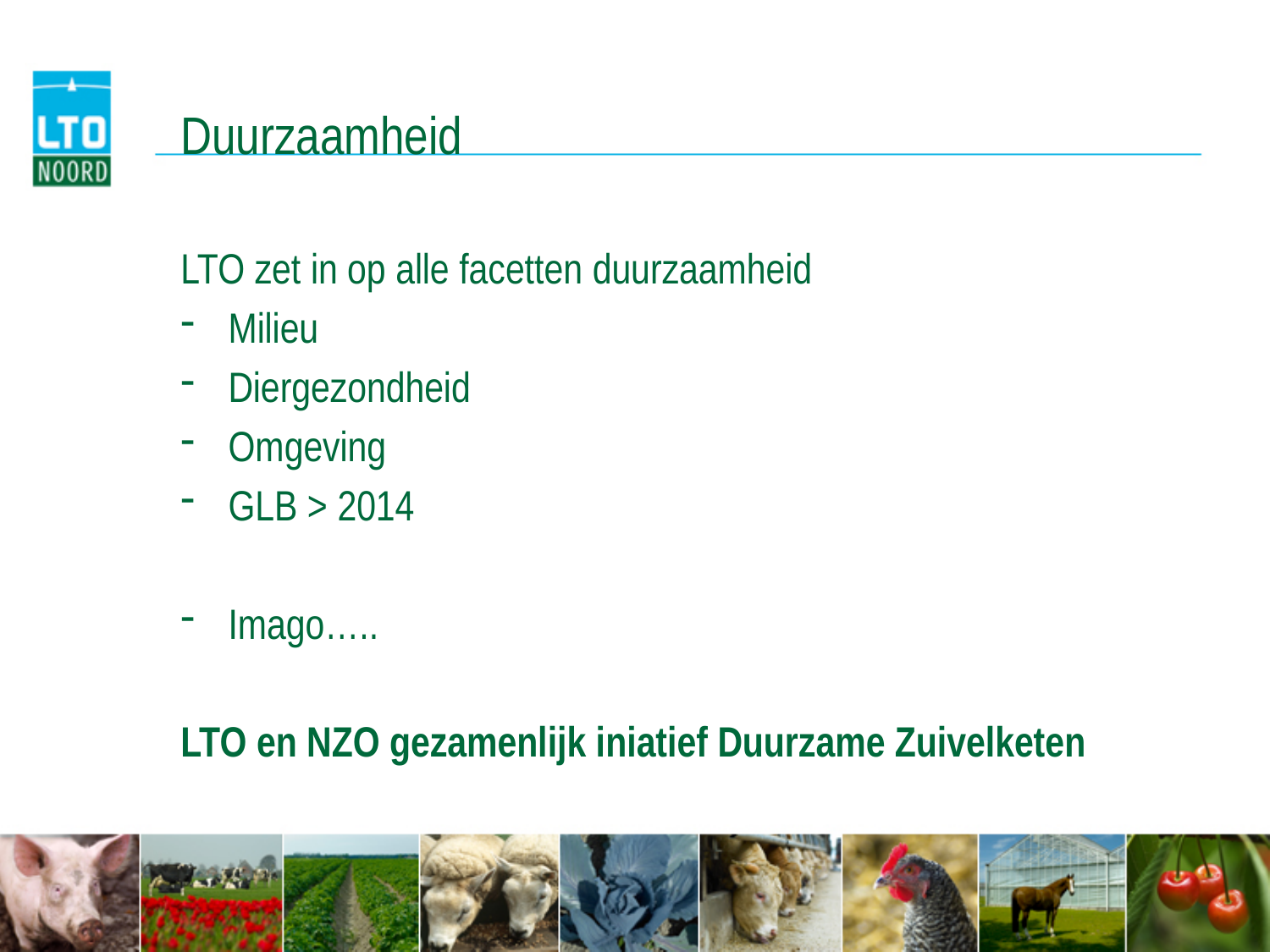

# Duurzaamheid
LTO zet in op alle facetten duurzaamheid
Milieu
Diergezondheid
Omgeving
GLB > 2014

Imago…..

LTO en NZO gezamenlijk iniatief Duurzame Zuivelketen